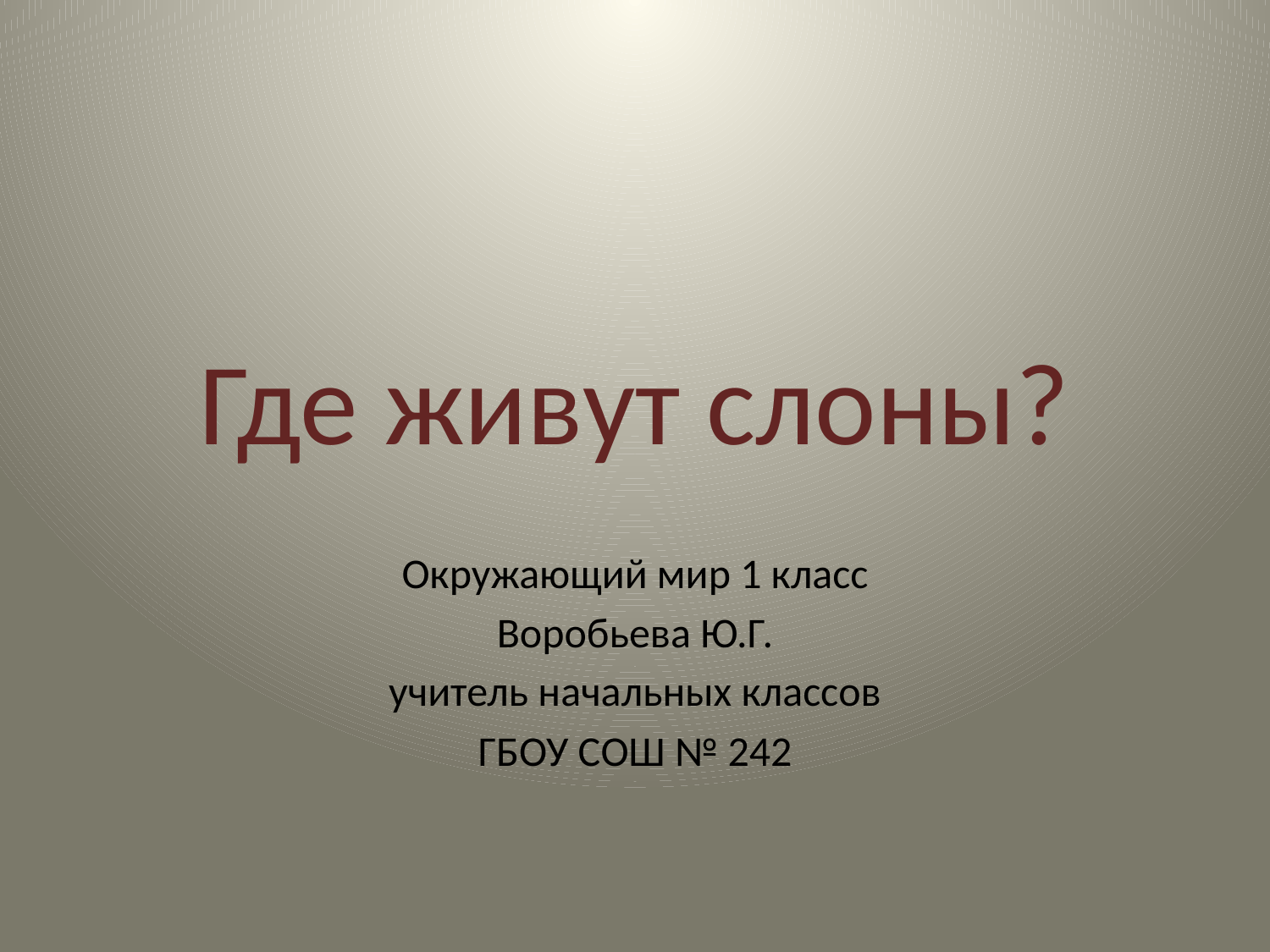

# Где живут слоны?
Окружающий мир 1 класс
Воробьева Ю.Г.
учитель начальных классов
ГБОУ СОШ № 242